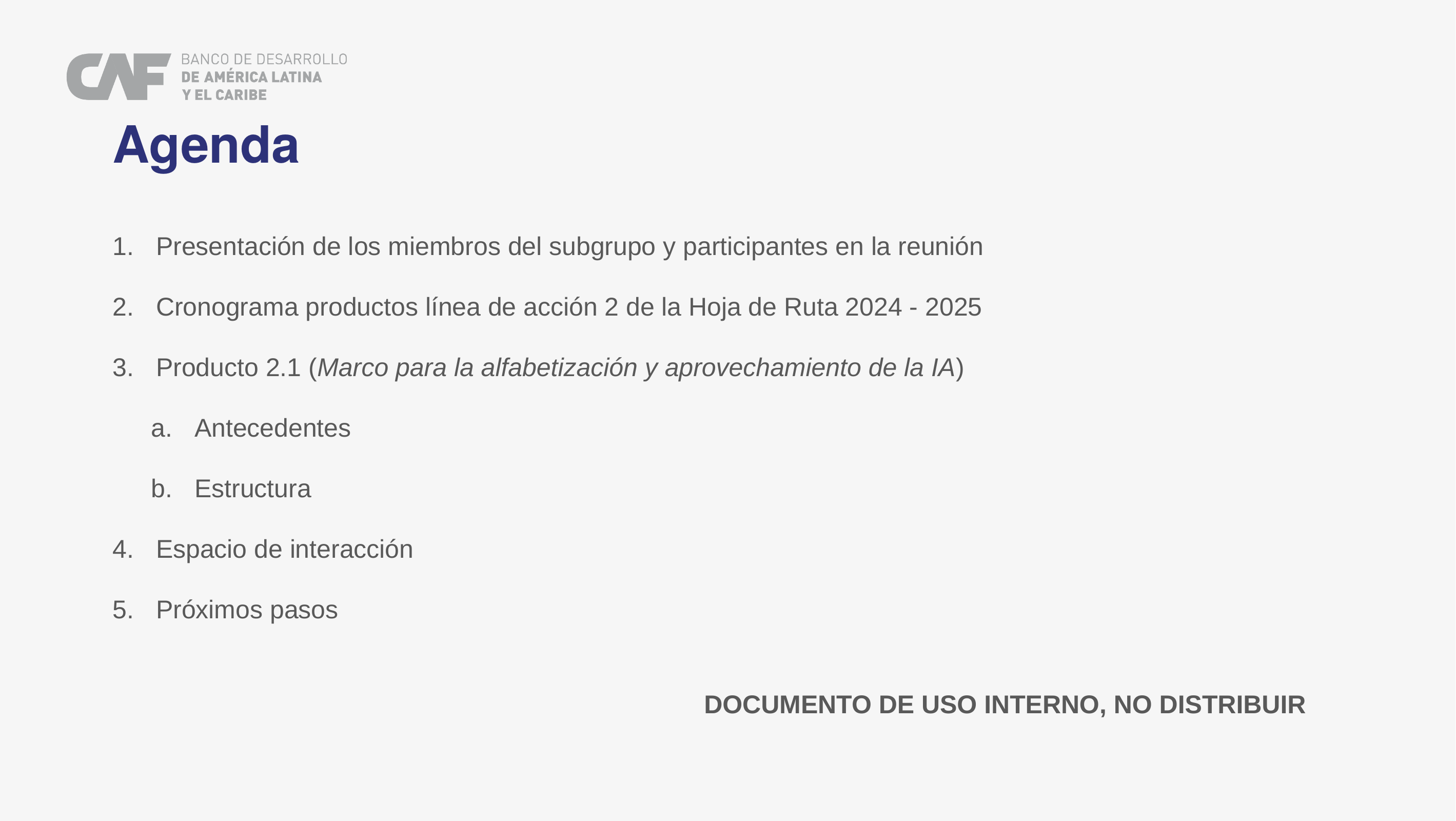

Agenda
Presentación de los miembros del subgrupo y participantes en la reunión
Cronograma productos línea de acción 2 de la Hoja de Ruta 2024 - 2025
Producto 2.1 (Marco para la alfabetización y aprovechamiento de la IA)
Antecedentes
Estructura
Espacio de interacción
Próximos pasos
DOCUMENTO DE USO INTERNO, NO DISTRIBUIR